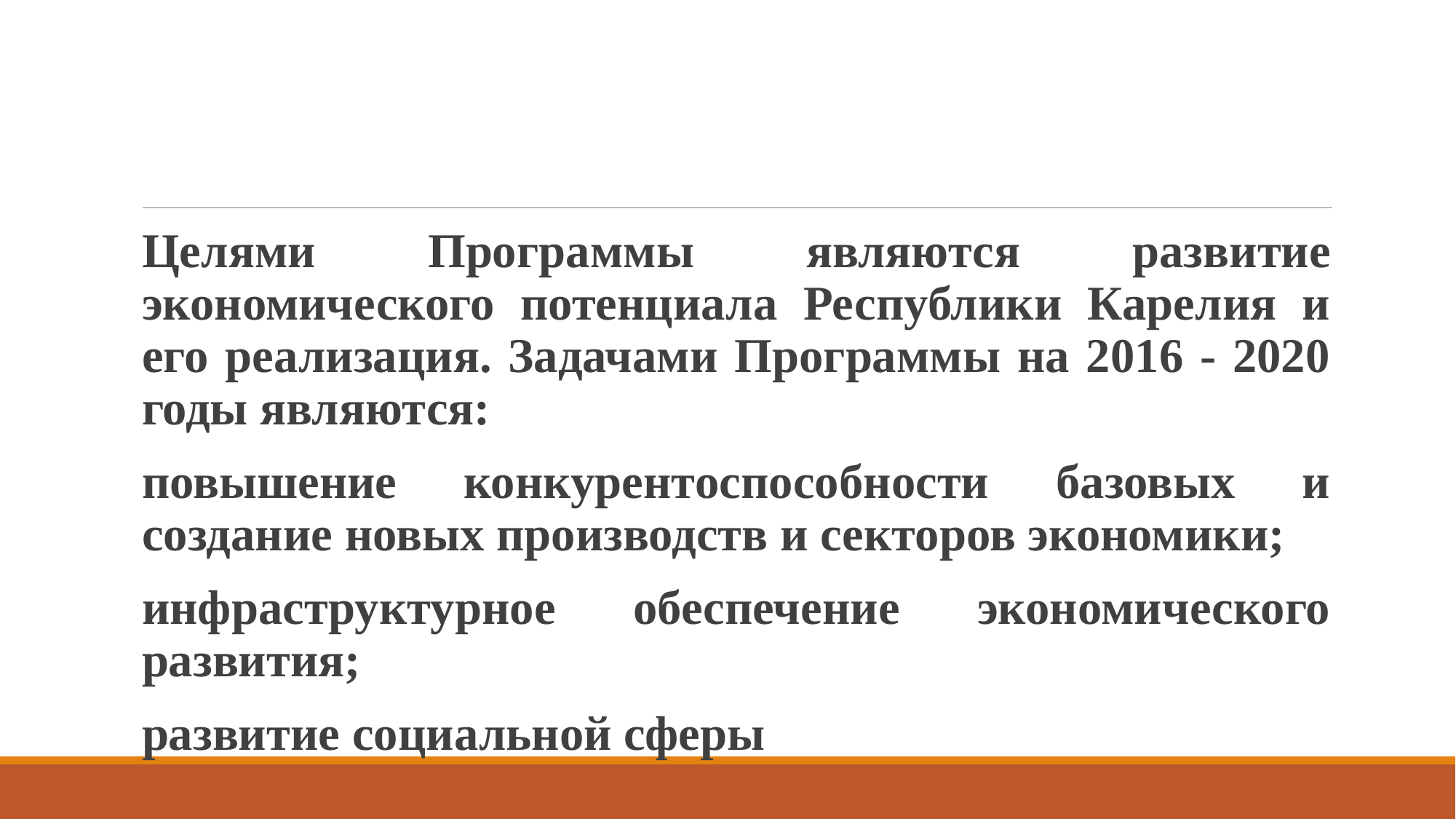

Целями Программы являются развитие экономического потенциала Республики Карелия и его реализация. Задачами Программы на 2016 - 2020 годы являются:
повышение конкурентоспособности базовых и создание новых производств и секторов экономики;
инфраструктурное обеспечение экономического развития;
развитие социальной сферы